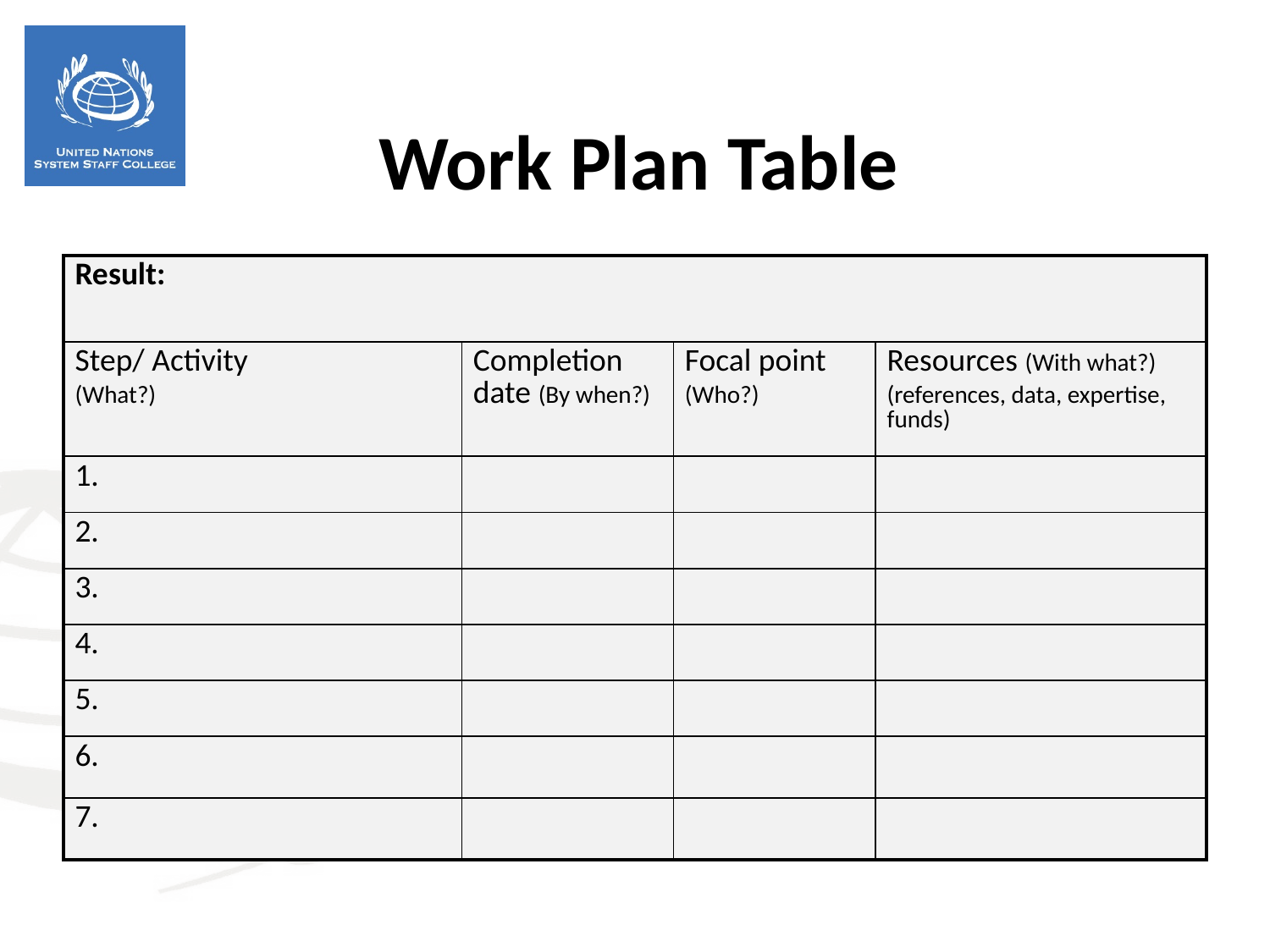

Work Plan Table
| Result: |  |  |  |
| --- | --- | --- | --- |
| Step/ Activity (What?) | Completion date (By when?) | Focal point (Who?) | Resources (With what?) (references, data, expertise, funds) |
| 1. |  |  |  |
| 2. |  |  |  |
| 3. |  |  |  |
| 4. |  |  |  |
| 5. |  |  |  |
| 6. |  |  |  |
| 7. |  |  |  |